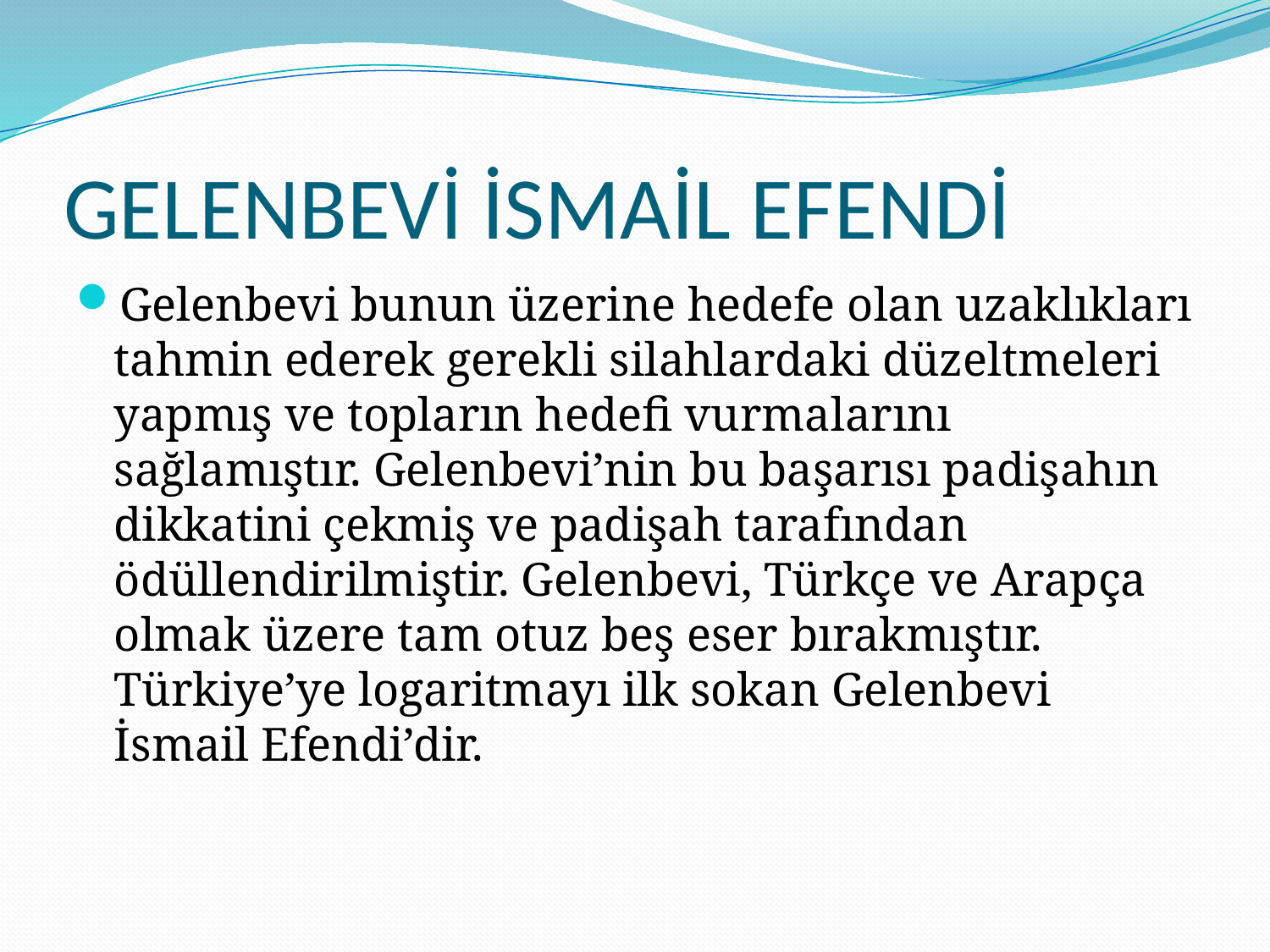

# GELENBEVİ İSMAİL EFENDİ
Gelenbevi bunun üzerine hedefe olan uzaklıkları tahmin ederek gerekli silahlardaki düzeltmeleri yapmış ve topların hedefi vurmalarını sağlamıştır. Gelenbevi’nin bu başarısı padişahın dikkatini çekmiş ve padişah tarafından ödüllendirilmiştir. Gelenbevi, Türkçe ve Arapça olmak üzere tam otuz beş eser bırakmıştır. Türkiye’ye logaritmayı ilk sokan Gelenbevi İsmail Efendi’dir.